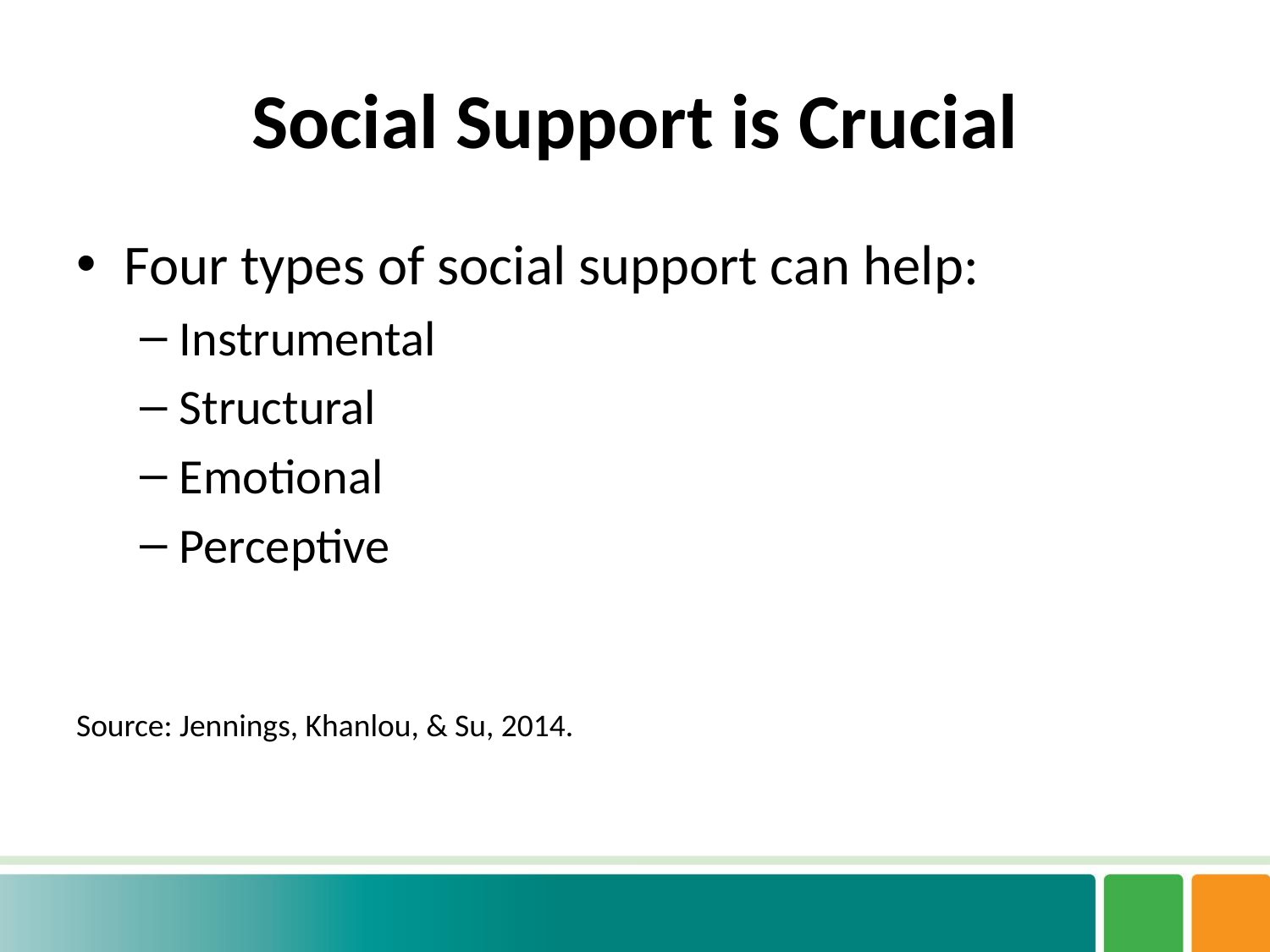

# Social Support is Crucial
Four types of social support can help:
Instrumental
Structural
Emotional
Perceptive

Source: Jennings, Khanlou, & Su, 2014.